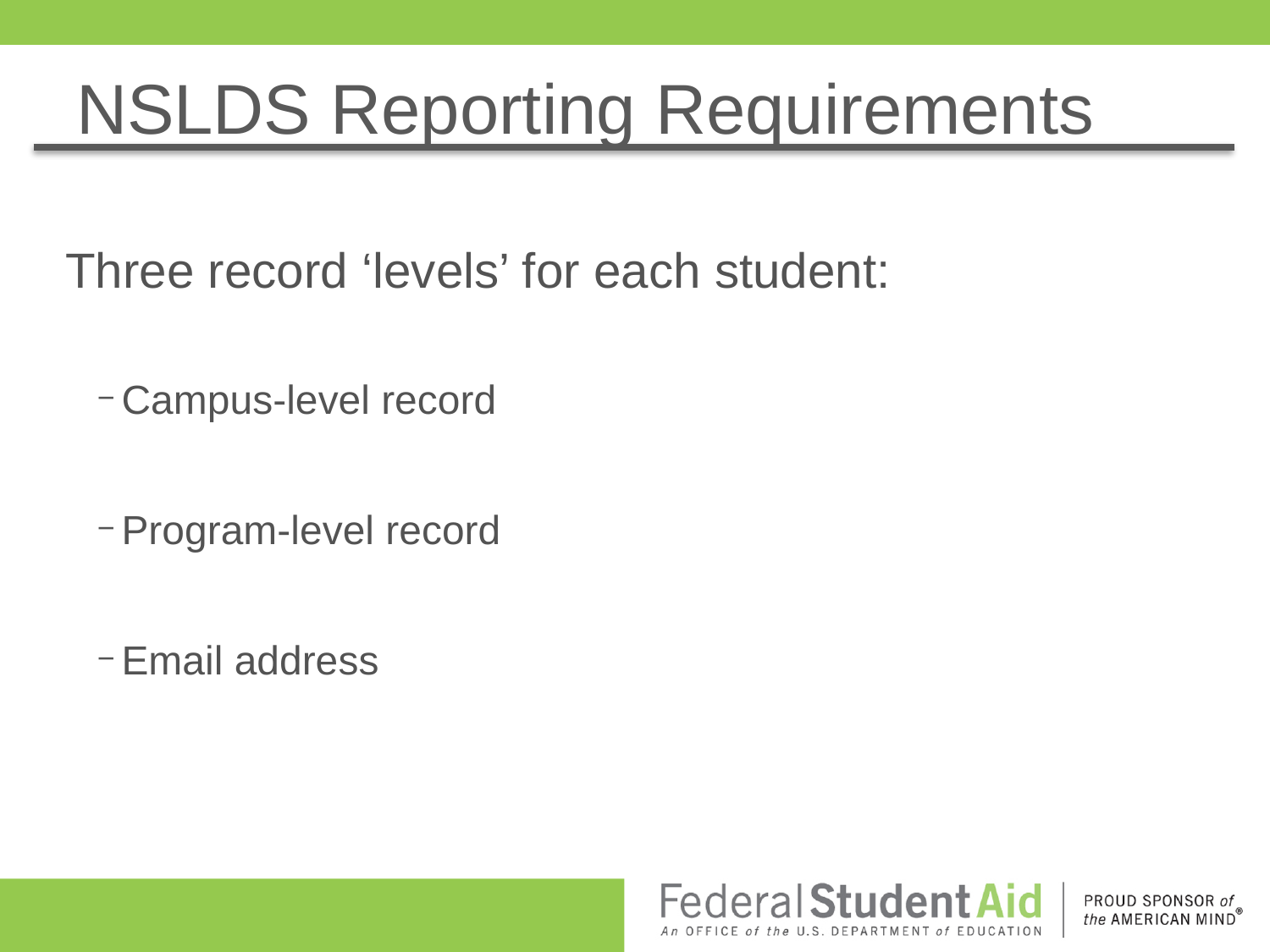

# NSLDS Reporting Requirements
Three record ‘levels’ for each student:

Campus-level record

Program-level record

Email address